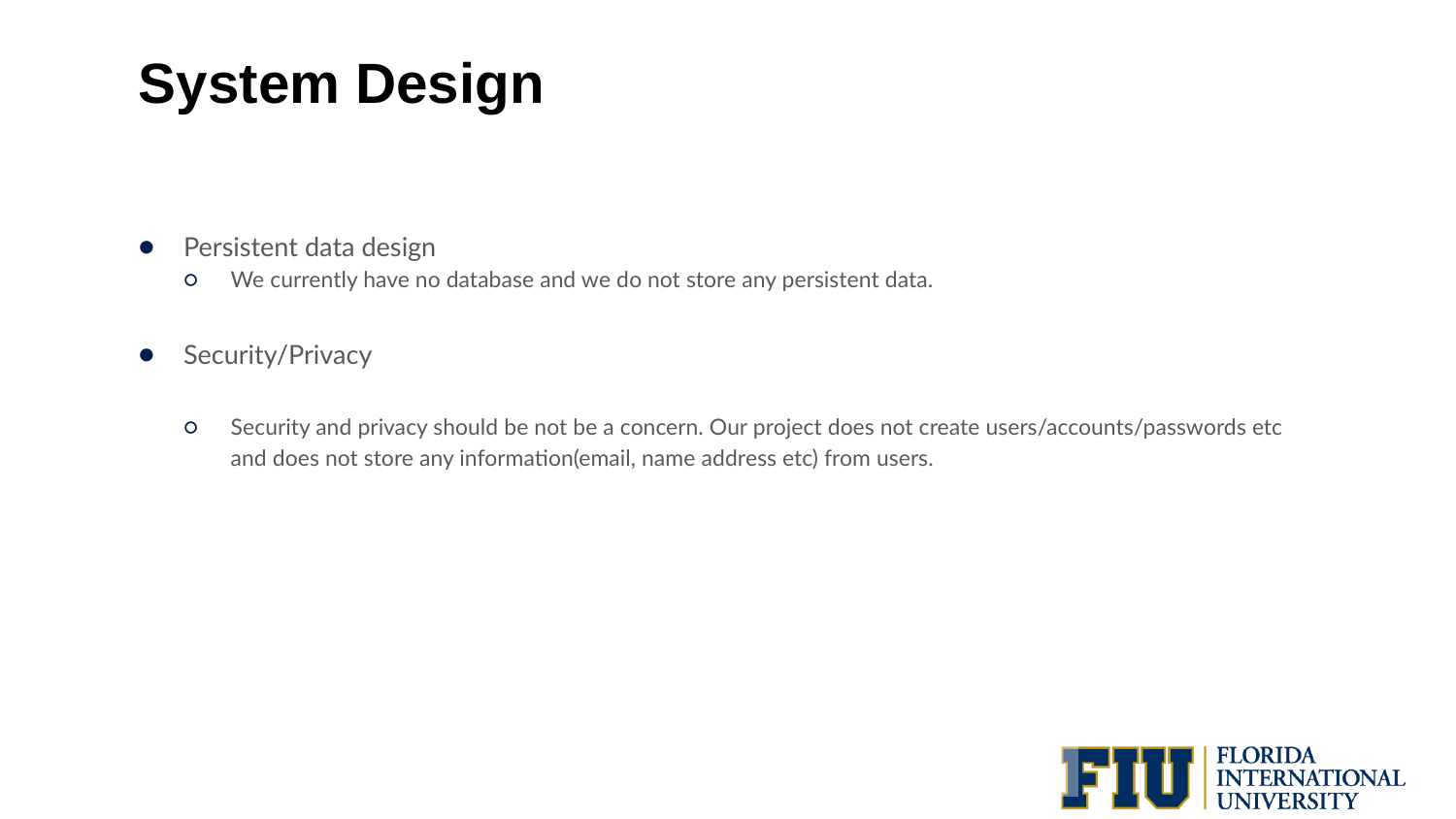

# System Design
Persistent data design
We currently have no database and we do not store any persistent data.
Security/Privacy
Security and privacy should be not be a concern. Our project does not create users/accounts/passwords etc and does not store any information(email, name address etc) from users.